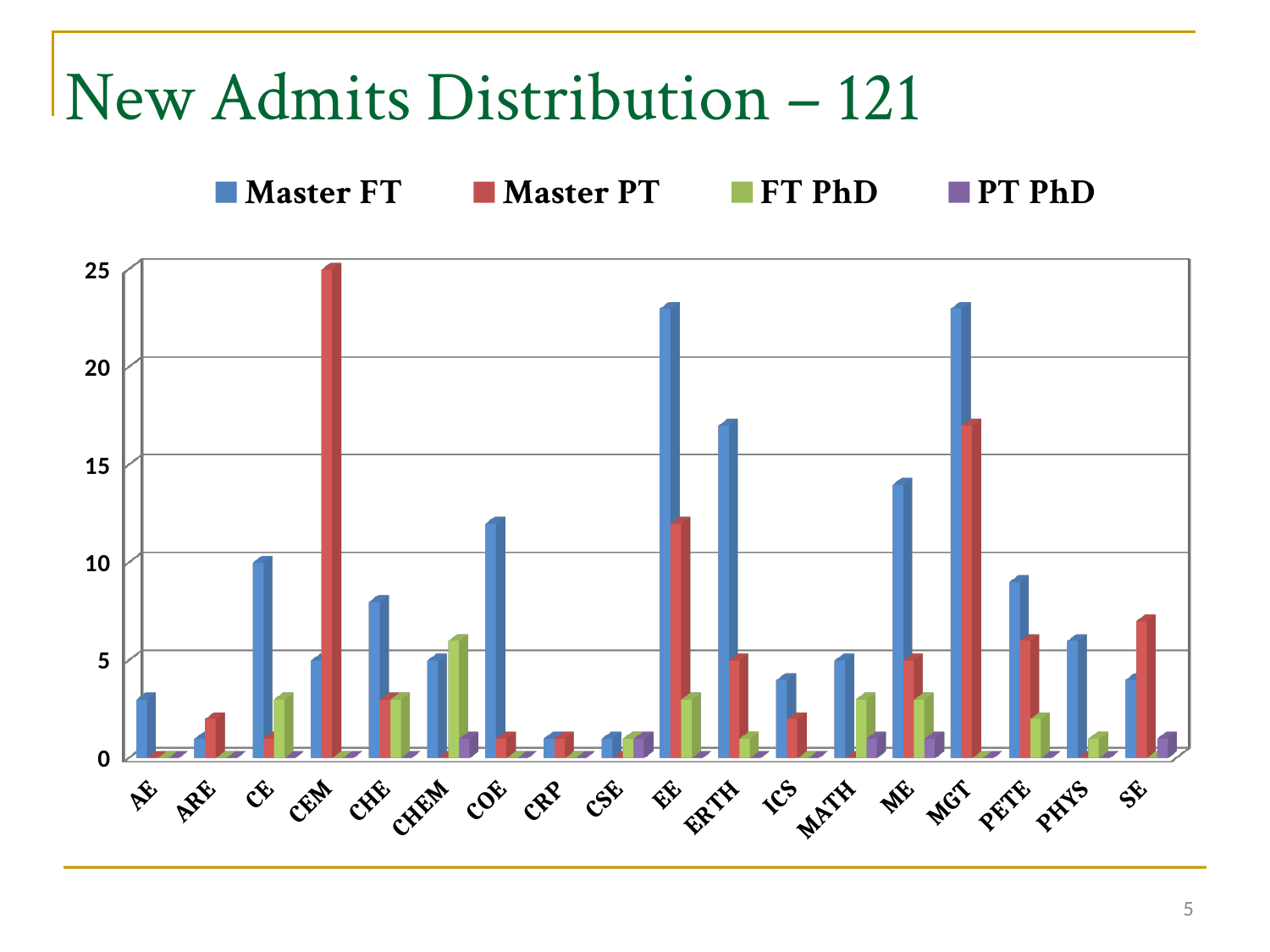

New Admits Distribution – 121

[unsupported chart]

5